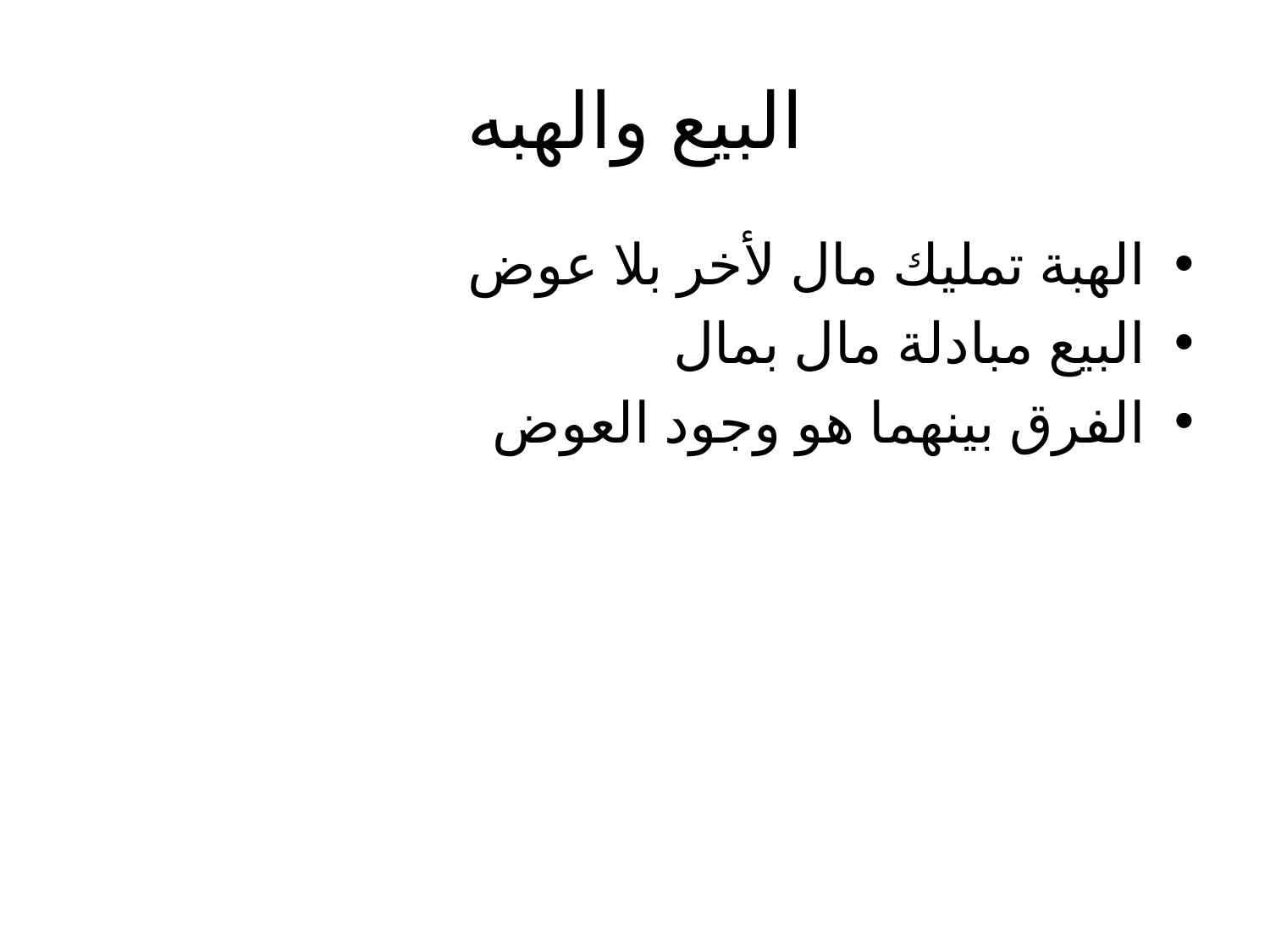

# البيع والهبه
الهبة تمليك مال لأخر بلا عوض
البيع مبادلة مال بمال
الفرق بينهما هو وجود العوض